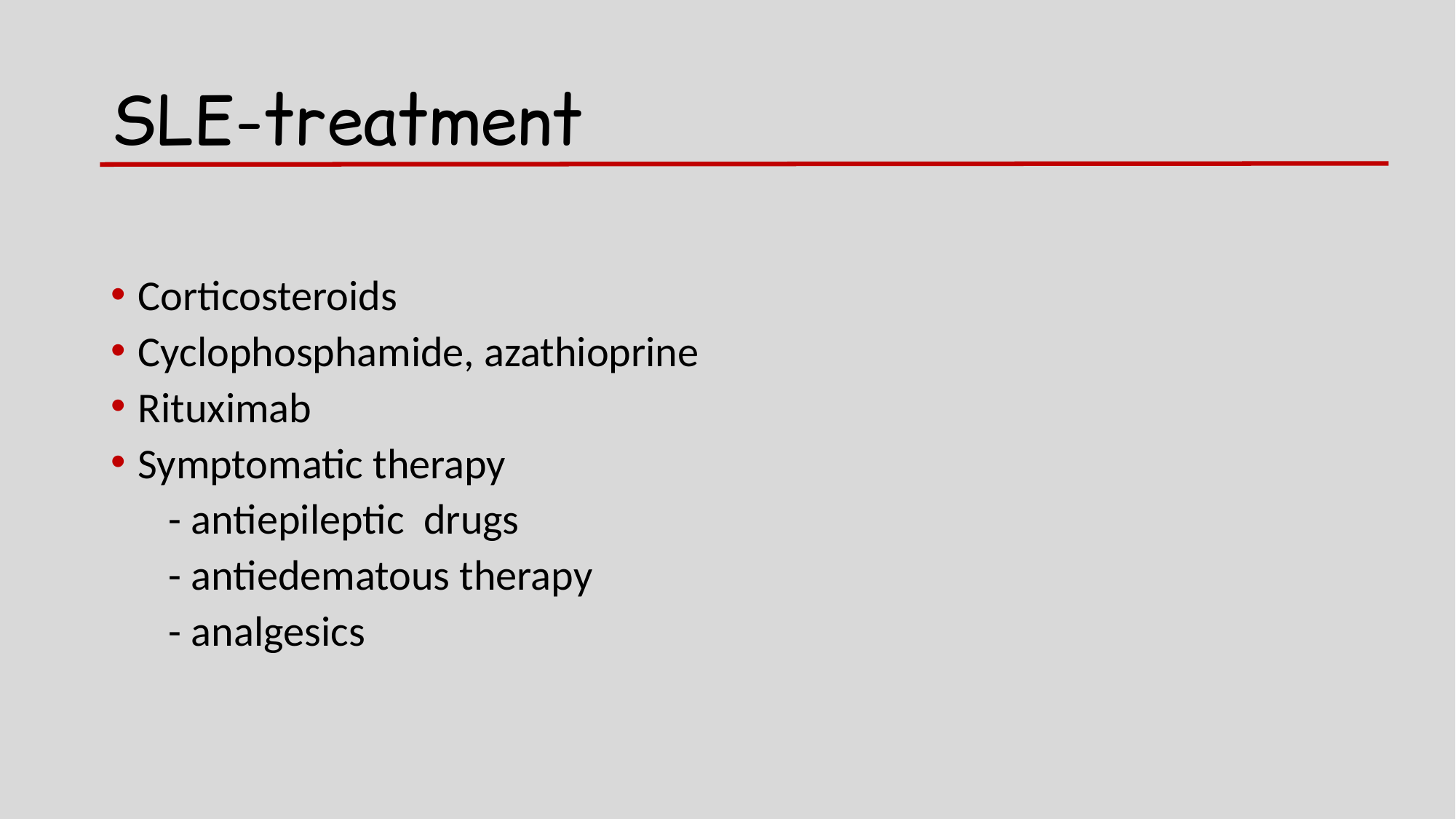

# SLE-treatment
Corticosteroids
Cyclophosphamide, azathioprine
Rituximab
Symptomatic therapy
      - antiepileptic  drugs
      - antiedematous therapy
      - analgesics